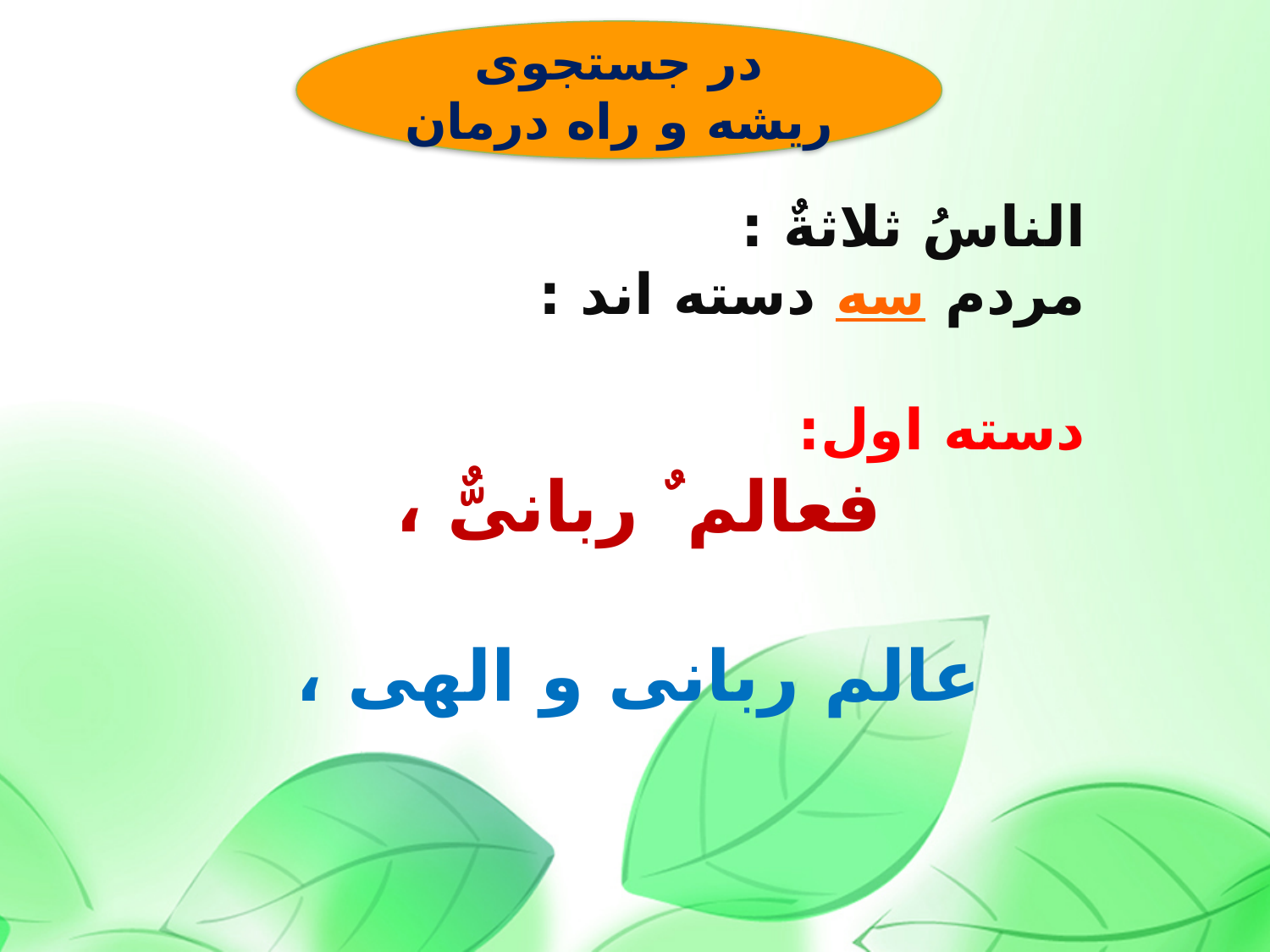

در جستجوی ریشه و راه درمان

الناسُ ثلاثةٌ :                           مردم سه دسته اند :

دسته اول:
 فعالم ٌ ربانیٌّ ،

 عالم ربانی و الهی ،